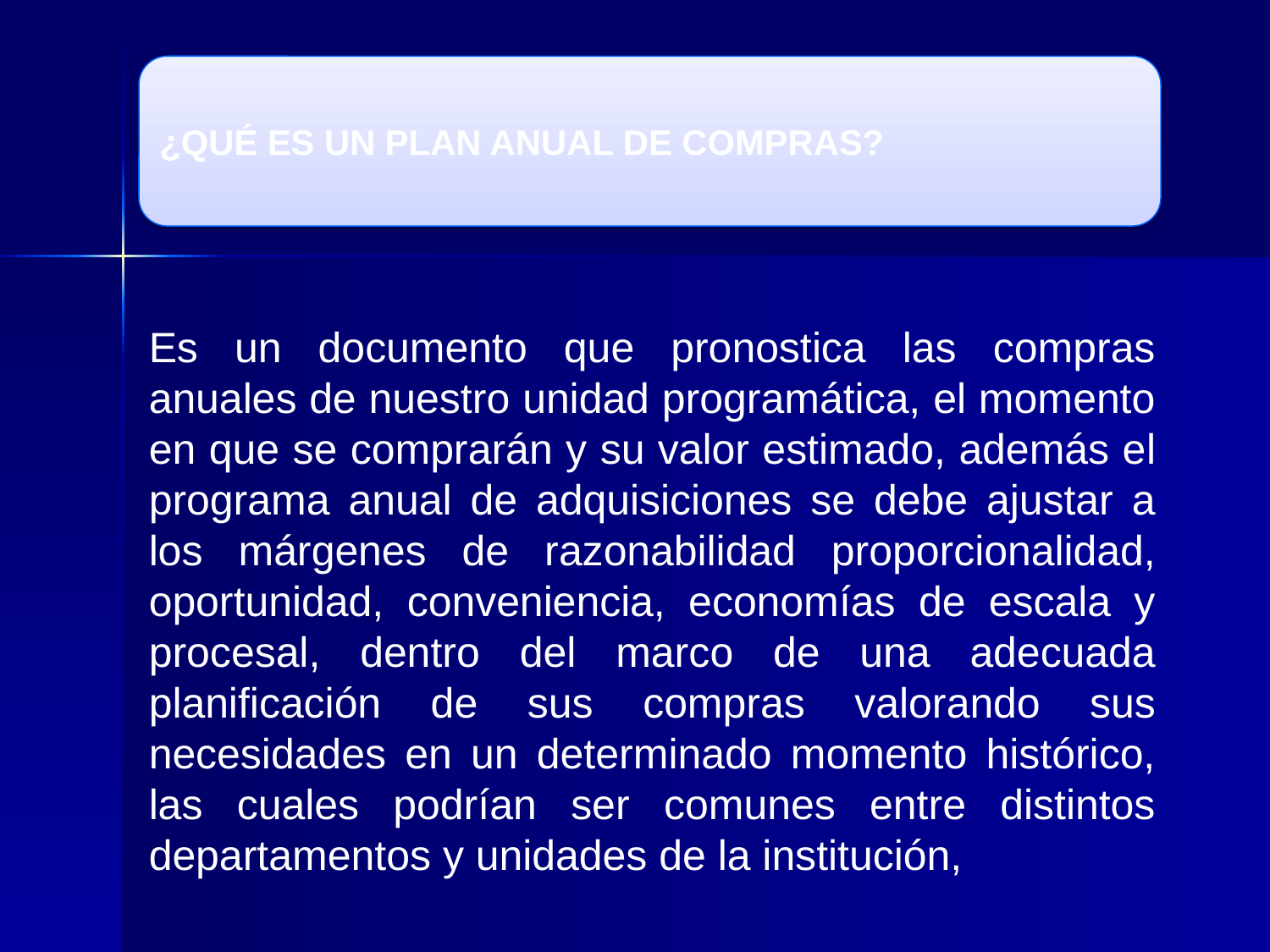

¿QUÉ ES UN PLAN ANUAL DE COMPRAS?
Es un documento que pronostica las compras anuales de nuestro unidad programática, el momento en que se comprarán y su valor estimado, además el programa anual de adquisiciones se debe ajustar a los márgenes de razonabilidad proporcionalidad, oportunidad, conveniencia, economías de escala y procesal, dentro del marco de una adecuada planificación de sus compras valorando sus necesidades en un determinado momento histórico, las cuales podrían ser comunes entre distintos departamentos y unidades de la institución,